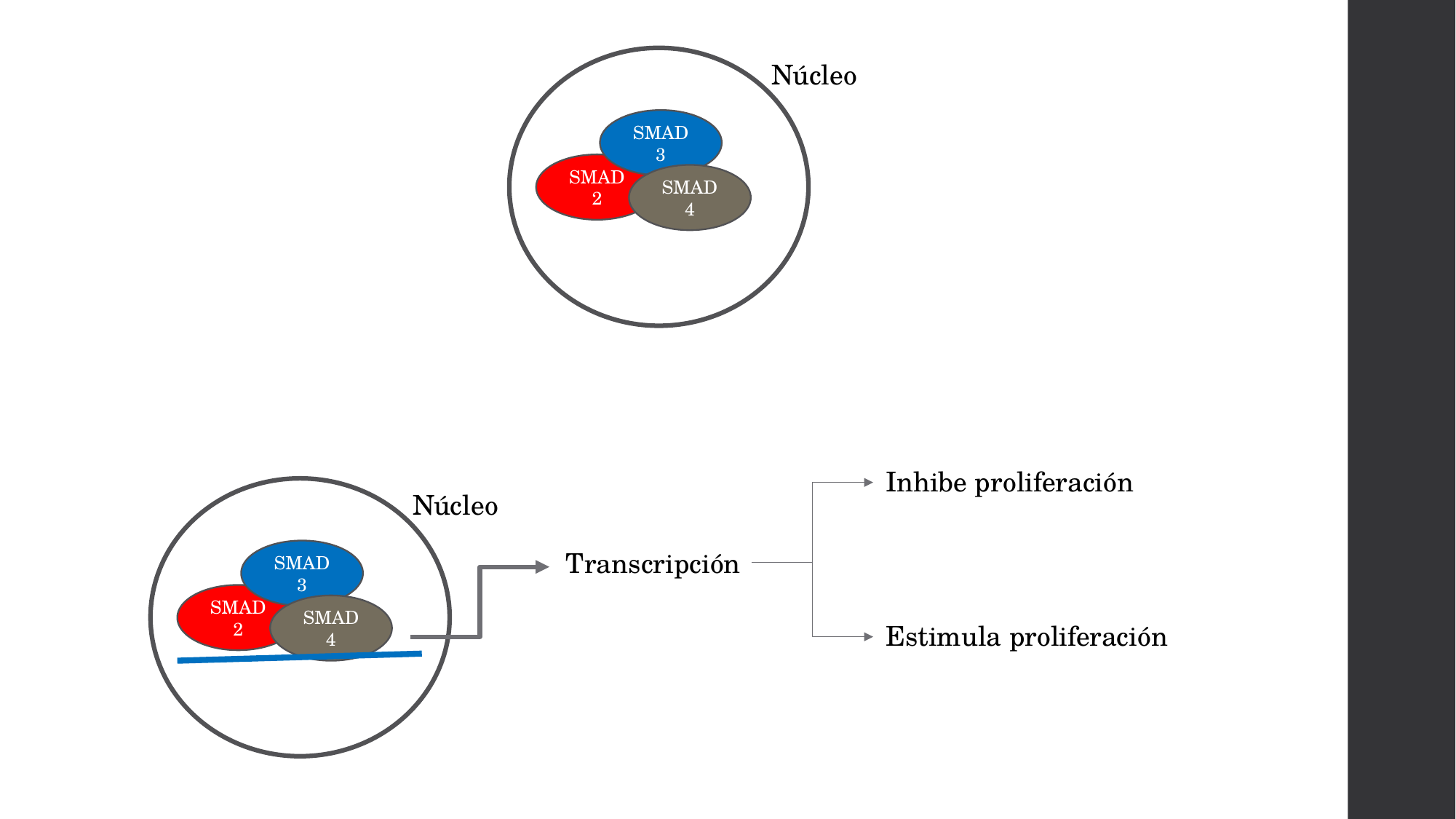

Núcleo
SMAD3
SMAD2
SMAD4
Inhibe proliferación

Núcleo
SMAD3
Transcripción
SMAD2
SMAD4
Estimula proliferación